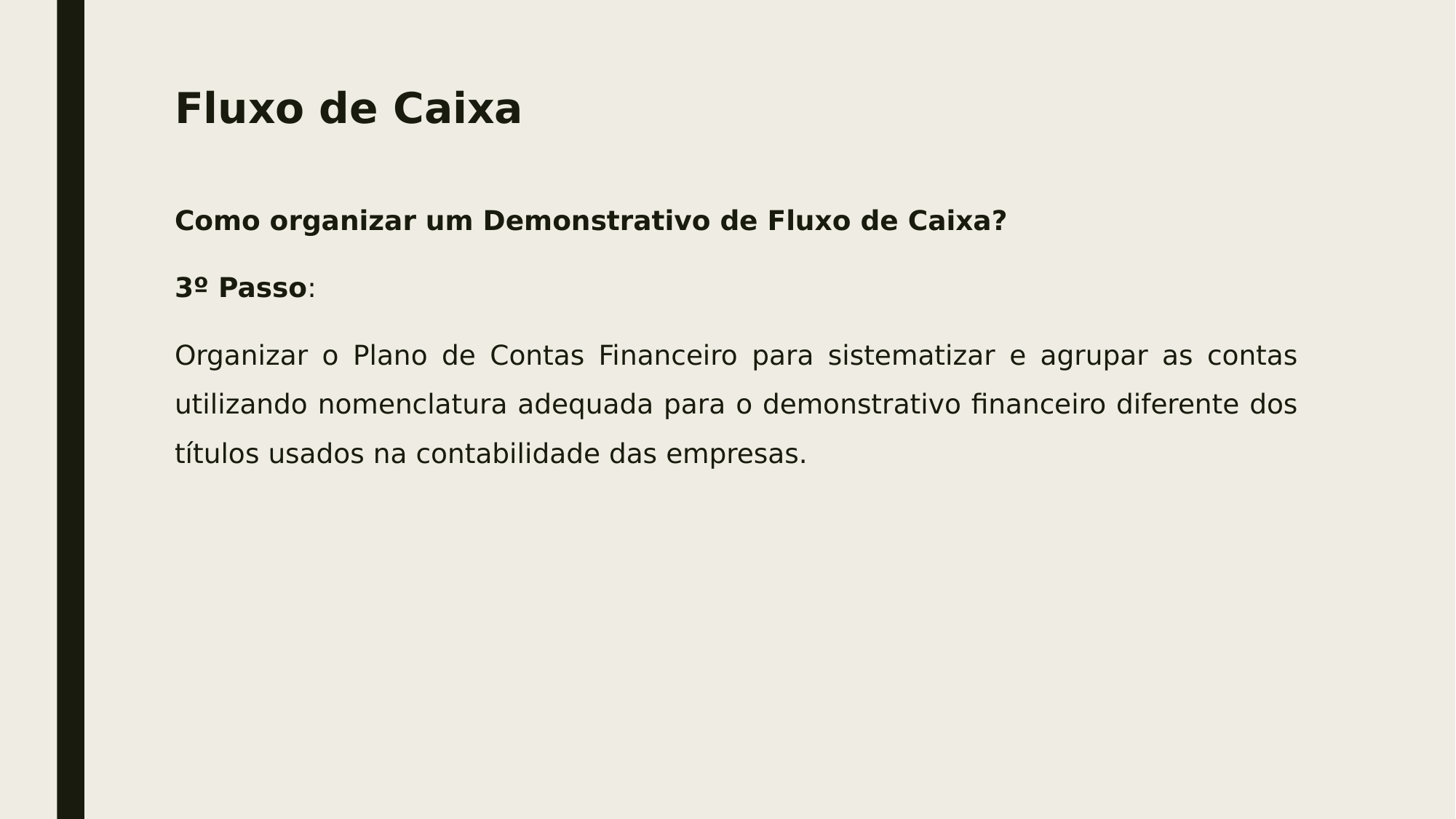

# Fluxo de Caixa
Como organizar um Demonstrativo de Fluxo de Caixa?
3º Passo:
Organizar o Plano de Contas Financeiro para sistematizar e agrupar as contas utilizando nomenclatura adequada para o demonstrativo financeiro diferente dos títulos usados na contabilidade das empresas.